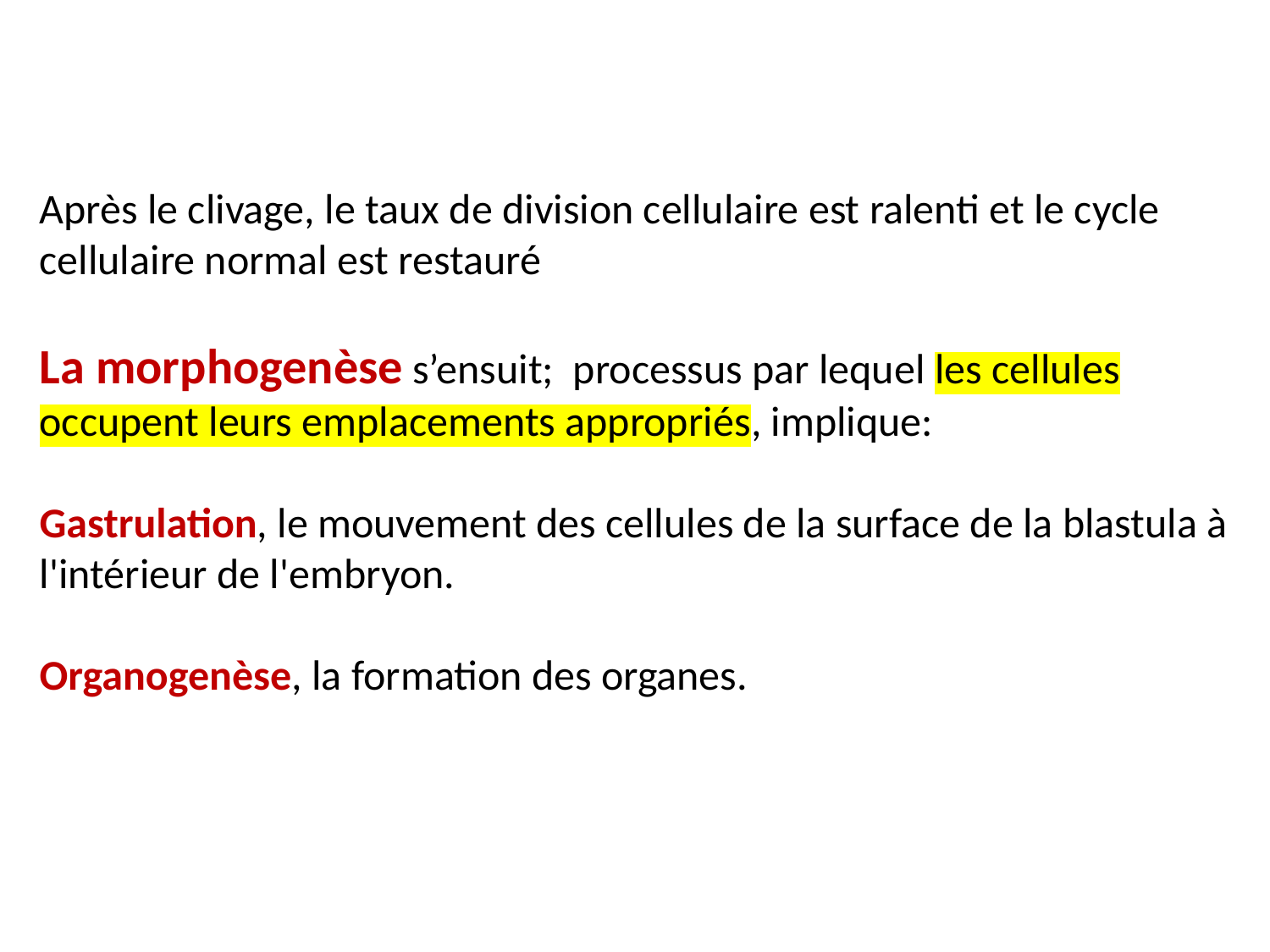

Après le clivage, le taux de division cellulaire est ralenti et le cycle cellulaire normal est restauré

La morphogenèse s’ensuit;  processus par lequel les cellules occupent leurs emplacements appropriés, implique:

Gastrulation, le mouvement des cellules de la surface de la blastula à l'intérieur de l'embryon.

Organogenèse, la formation des organes.